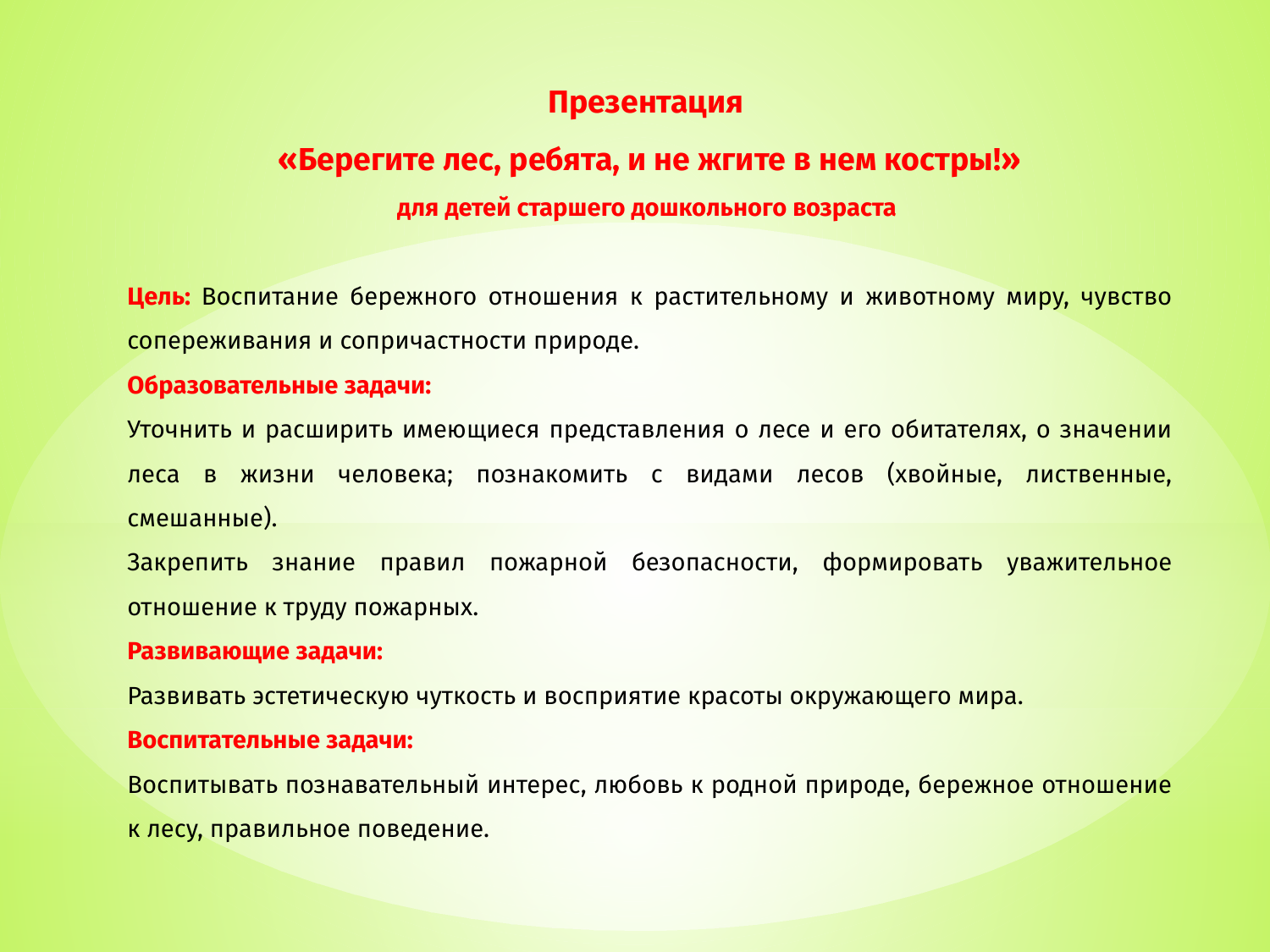

Презентация
«Берегите лес, ребята, и не жгите в нем костры!»
для детей старшего дошкольного возраста

Цель: Воспитание бережного отношения к растительному и животному миру, чувство сопереживания и сопричастности природе.
Образовательные задачи:
Уточнить и расширить имеющиеся представления о лесе и его обитателях, о значении леса в жизни человека; познакомить с видами лесов (хвойные, лиственные, смешанные).
Закрепить знание правил пожарной безопасности, формировать уважительное отношение к труду пожарных.
Развивающие задачи:
Развивать эстетическую чуткость и восприятие красоты окружающего мира.
Воспитательные задачи:
Воспитывать познавательный интерес, любовь к родной природе, бережное отношение к лесу, правильное поведение.